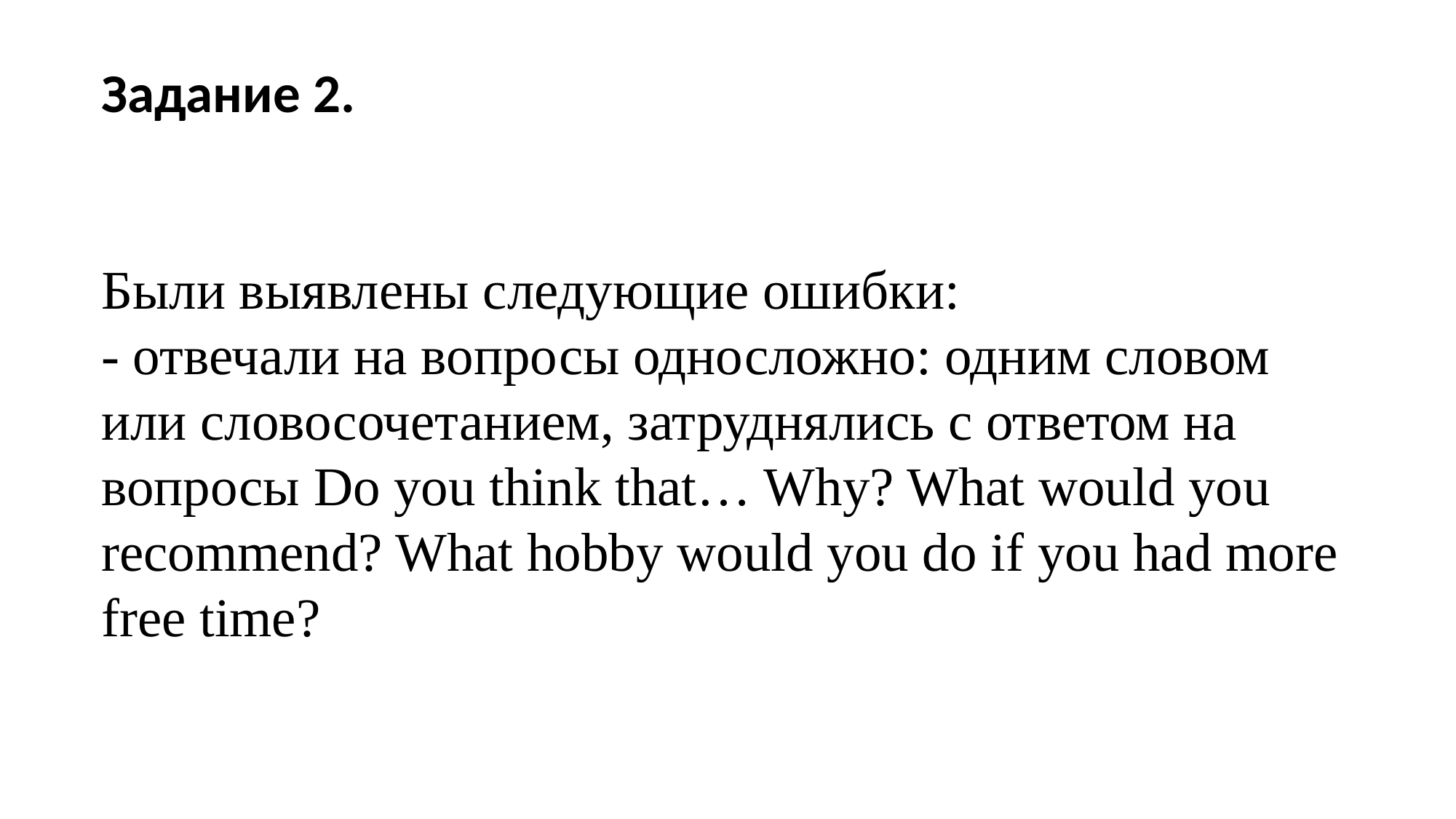

Задание 2.

Были выявлены следующие ошибки:
- отвечали на вопросы односложно: одним словом или словосочетанием, затруднялись с ответом на вопросы Do you think that… Why? What would you recommend? What hobby would you do if you had more free time?